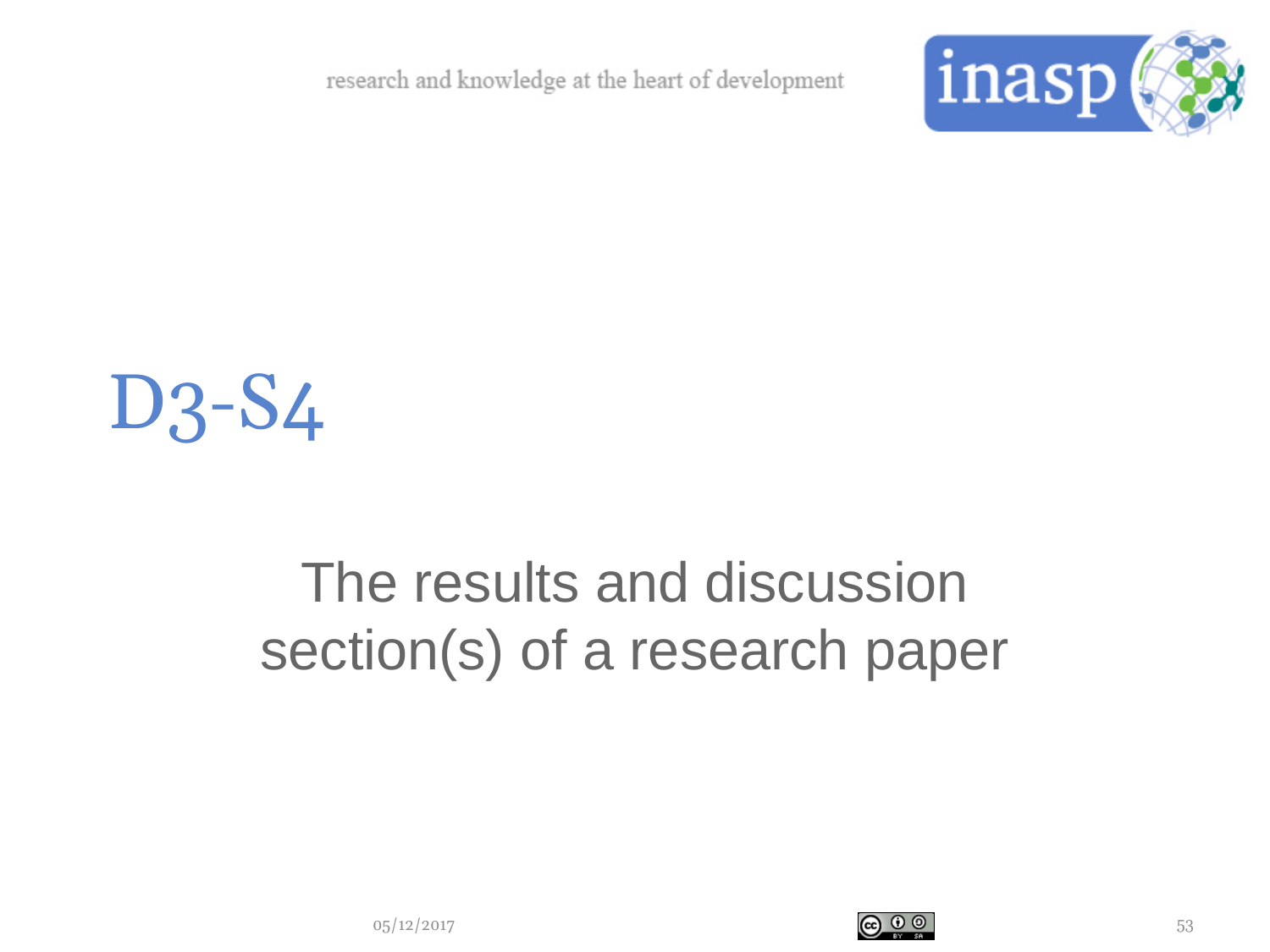

# D3-S4
The results and discussion section(s) of a research paper
05/12/2017

53